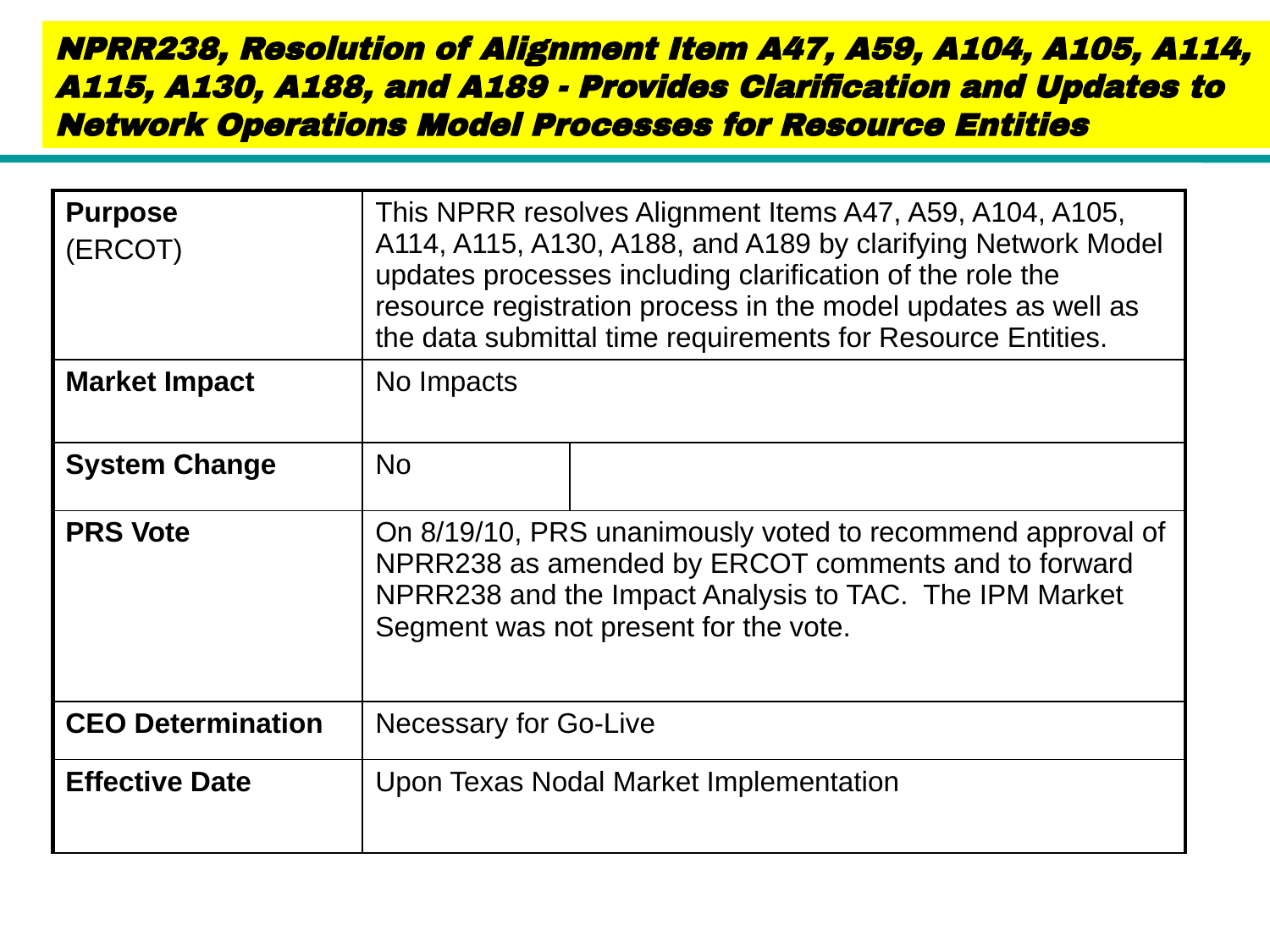

NPRR238, Resolution of Alignment Item A47, A59, A104, A105, A114, A115, A130, A188, and A189 - Provides Clarification and Updates to Network Operations Model Processes for Resource Entities
| Purpose (ERCOT) | This NPRR resolves Alignment Items A47, A59, A104, A105, A114, A115, A130, A188, and A189 by clarifying Network Model updates processes including clarification of the role the resource registration process in the model updates as well as the data submittal time requirements for Resource Entities. |  |
| --- | --- | --- |
| Market Impact | No Impacts |  |
| System Change | No |  |
| PRS Vote | On 8/19/10, PRS unanimously voted to recommend approval of NPRR238 as amended by ERCOT comments and to forward NPRR238 and the Impact Analysis to TAC. The IPM Market Segment was not present for the vote. |  |
| CEO Determination | Necessary for Go-Live |  |
| Effective Date | Upon Texas Nodal Market Implementation |  |